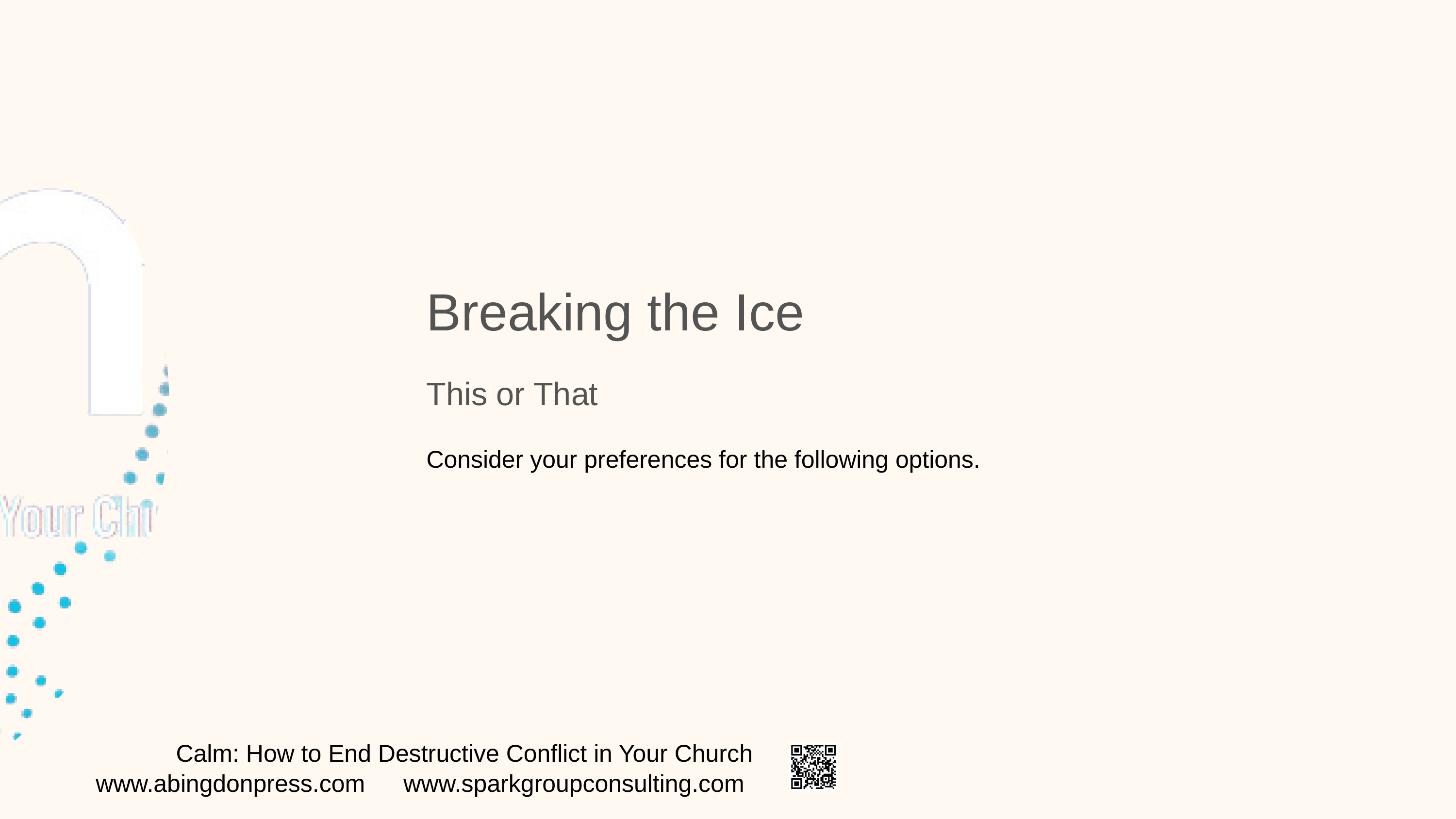

Breaking the Ice
This or That
Consider your preferences for the following options.
Calm: How to End Destructive Conflict in Your Church

www.abingdonpress.com
www.sparkgroupconsulting.com